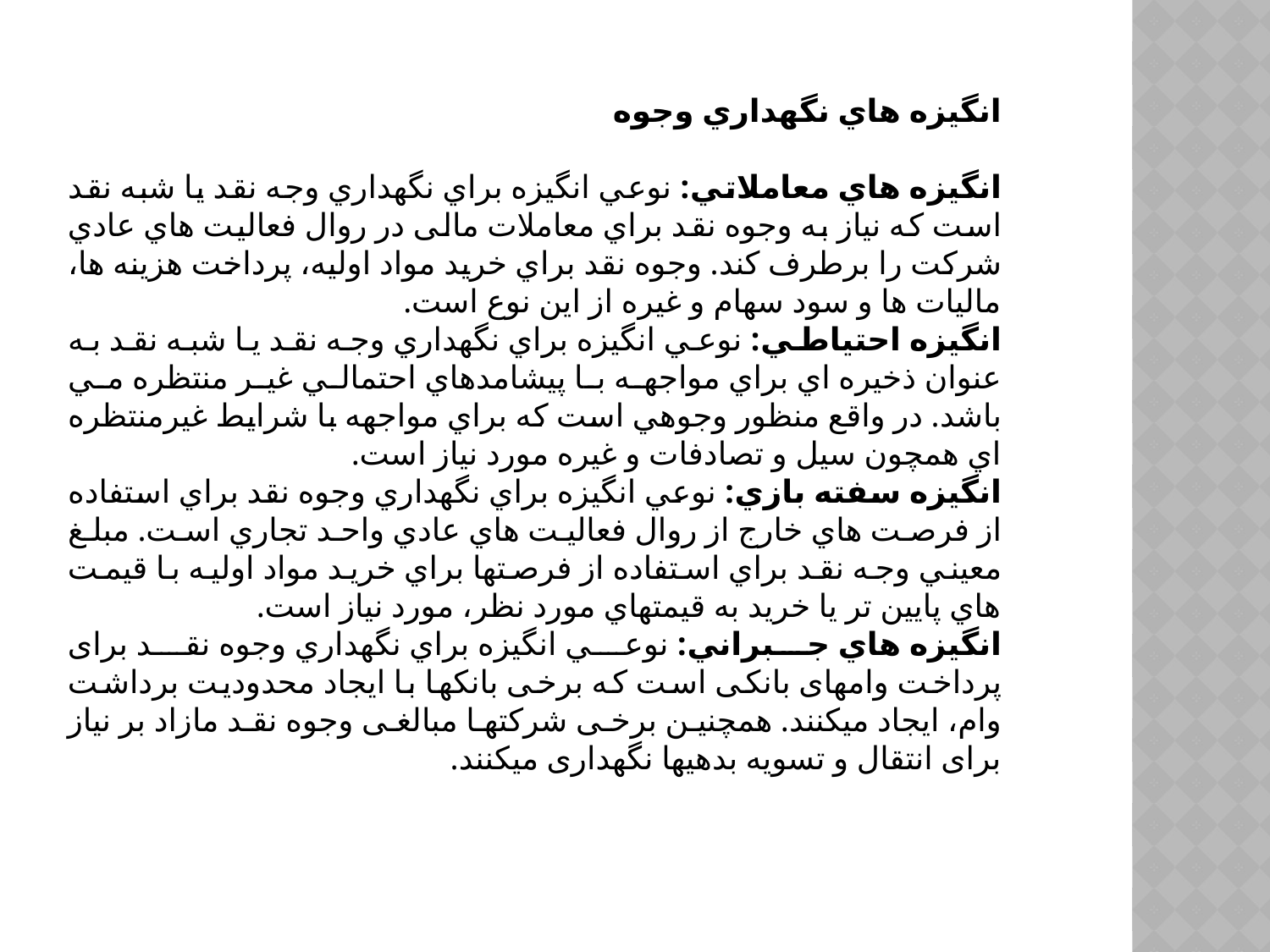

انگيزه هاي نگهداري وجوه

انگيزه هاي معاملاتي: نوعي انگيزه براي نگهداري وجه نقد يا شبه نقد است كه نياز به وجوه نقد براي معاملات مالی در روال فعاليت هاي عادي شركت را برطرف كند. وجوه نقد براي خريد مواد اولیه، پرداخت هزينه ها، ماليات ها و سود سهام و غیره از این نوع است.
انگيزه احتياطي: نوعي انگيزه براي نگهداري وجه نقد يا شبه نقد به عنوان ذخيره اي براي مواجهه با پيشامدهاي احتمالي غير منتظره مي باشد. در واقع منظور وجوهي است كه براي مواجهه با شرايط غيرمنتظره اي همچون سيل و تصادفات و غیره مورد نياز است.
انگيزه سفته بازي: نوعي انگيزه براي نگهداري وجوه نقد براي استفاده از فرصت هاي خارج از روال فعاليت هاي عادي واحد تجاري است. مبلغ معيني وجه نقد براي استفاده از فرصت­ها براي خريد مواد اولیه با قيمت هاي پايين تر يا خريد به قيمت­هاي مورد نظر، مورد نیاز است.
انگيزه هاي جبراني: نوعي انگيزه براي نگهداري وجوه نقد برای پرداخت وامهای بانکی است که برخی بانکها با ایجاد محدودیت برداشت وام، ایجاد می­کنند. همچنین برخی شرکتها مبالغی وجوه نقد مازاد بر نیاز برای انتقال و تسویه بدهی­ها نگهداری می­کنند.